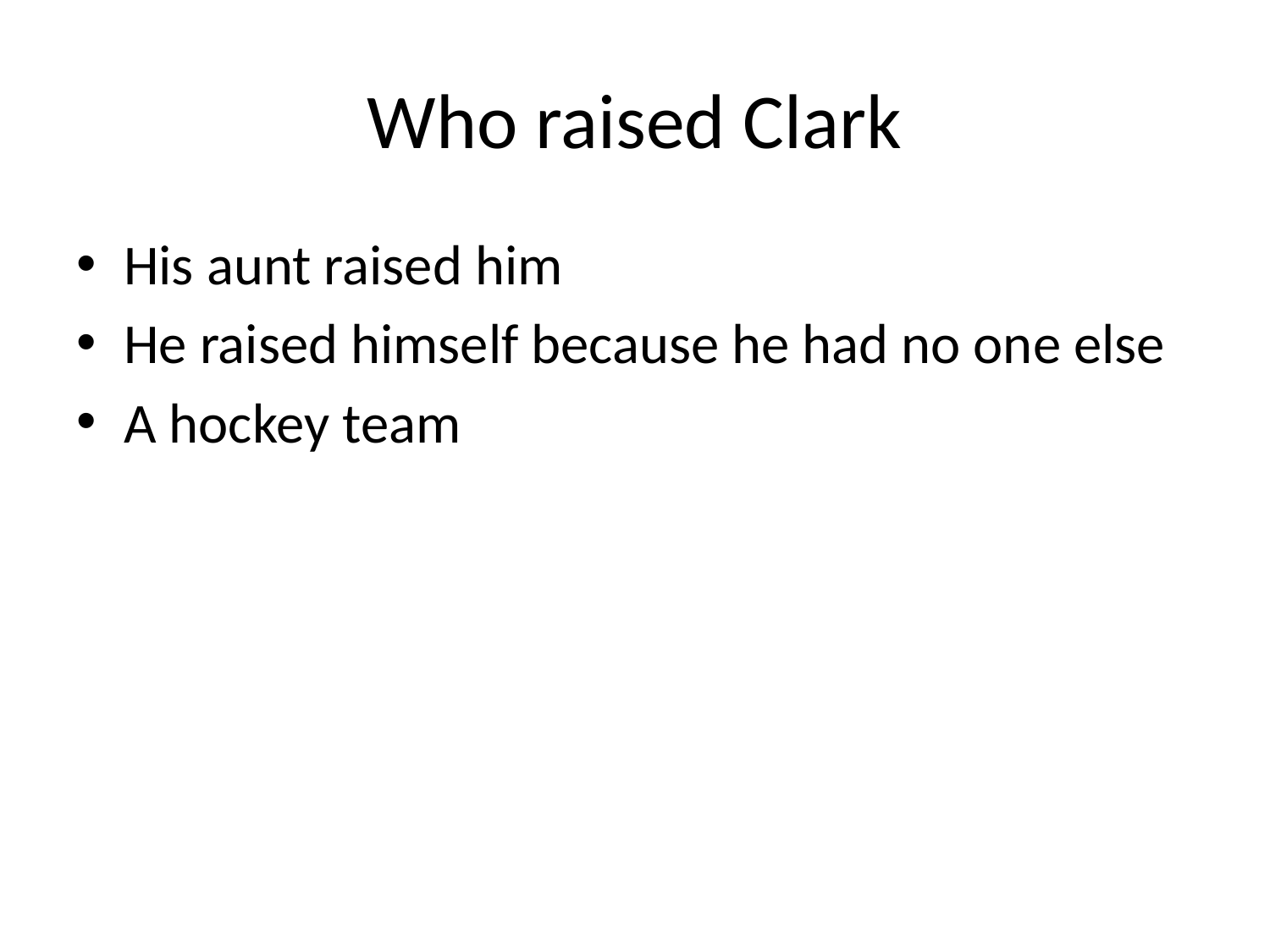

# Who raised Clark
His aunt raised him
He raised himself because he had no one else
A hockey team